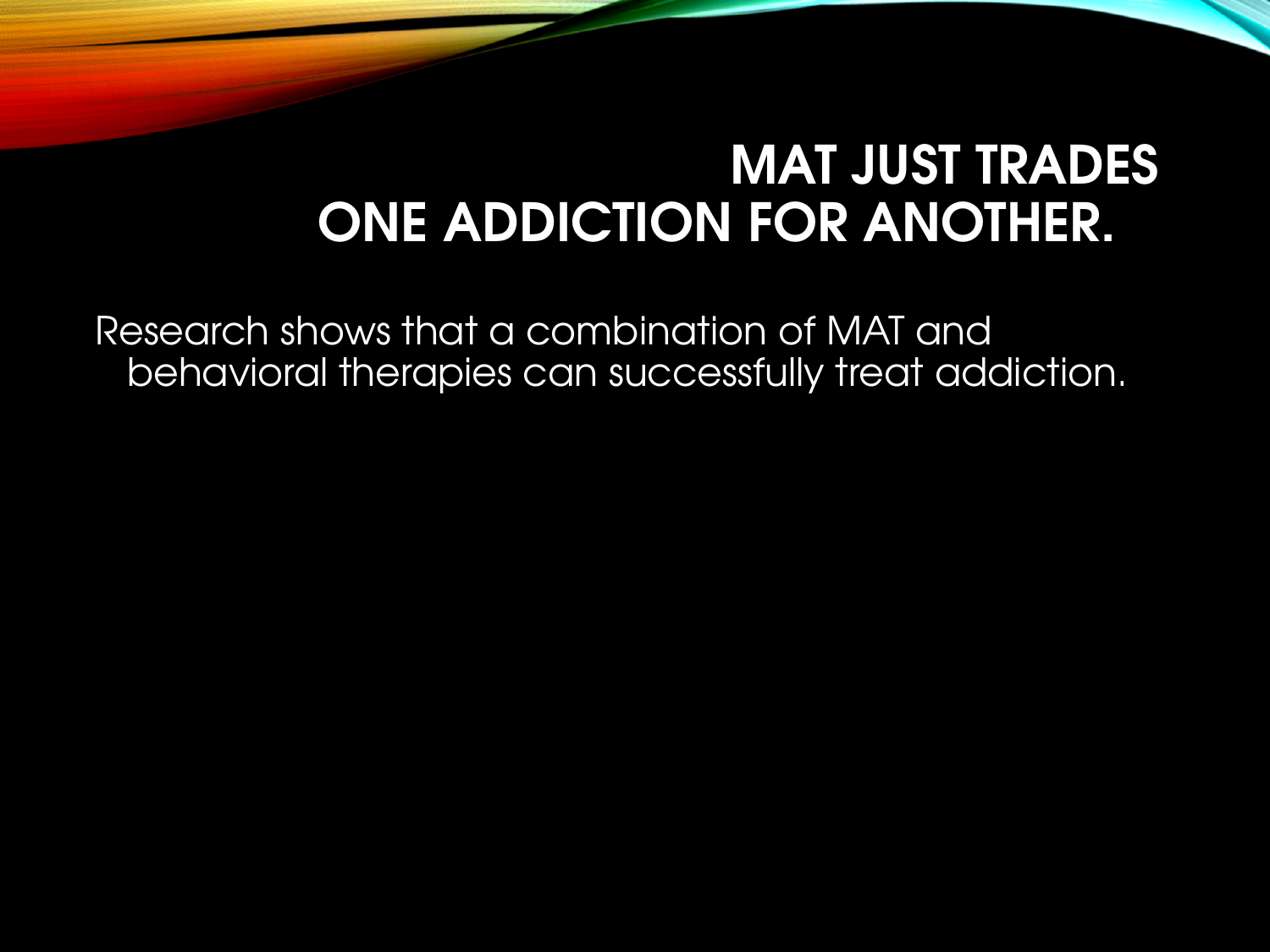

# MAT just trades one addiction for another.
Research shows that a combination of MAT and behavioral therapies can successfully treat addiction.